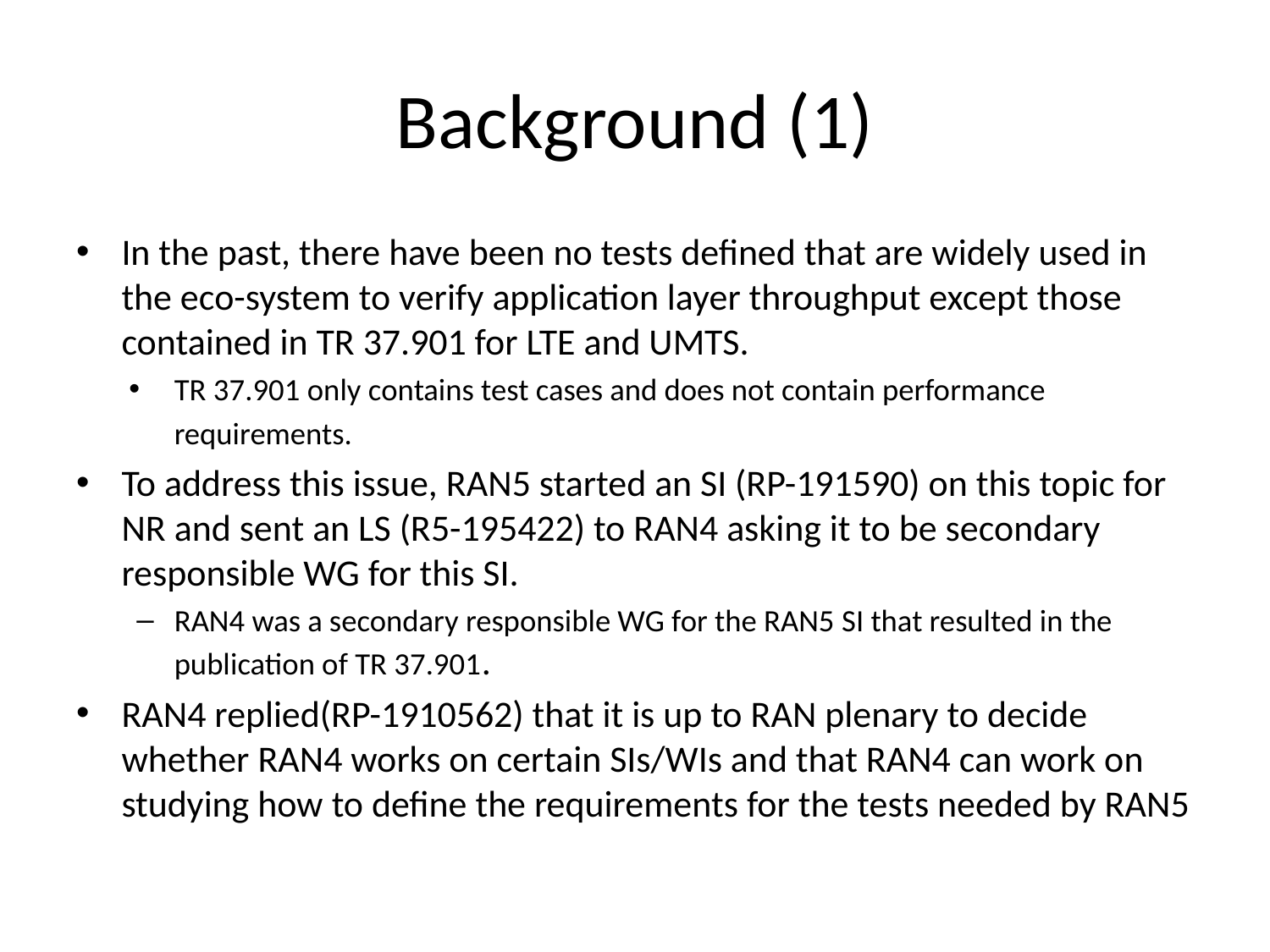

# Background (1)
In the past, there have been no tests defined that are widely used in the eco-system to verify application layer throughput except those contained in TR 37.901 for LTE and UMTS.
TR 37.901 only contains test cases and does not contain performance requirements.
To address this issue, RAN5 started an SI (RP-191590) on this topic for NR and sent an LS (R5-195422) to RAN4 asking it to be secondary responsible WG for this SI.
RAN4 was a secondary responsible WG for the RAN5 SI that resulted in the publication of TR 37.901.
RAN4 replied(RP-1910562) that it is up to RAN plenary to decide whether RAN4 works on certain SIs/WIs and that RAN4 can work on studying how to define the requirements for the tests needed by RAN5